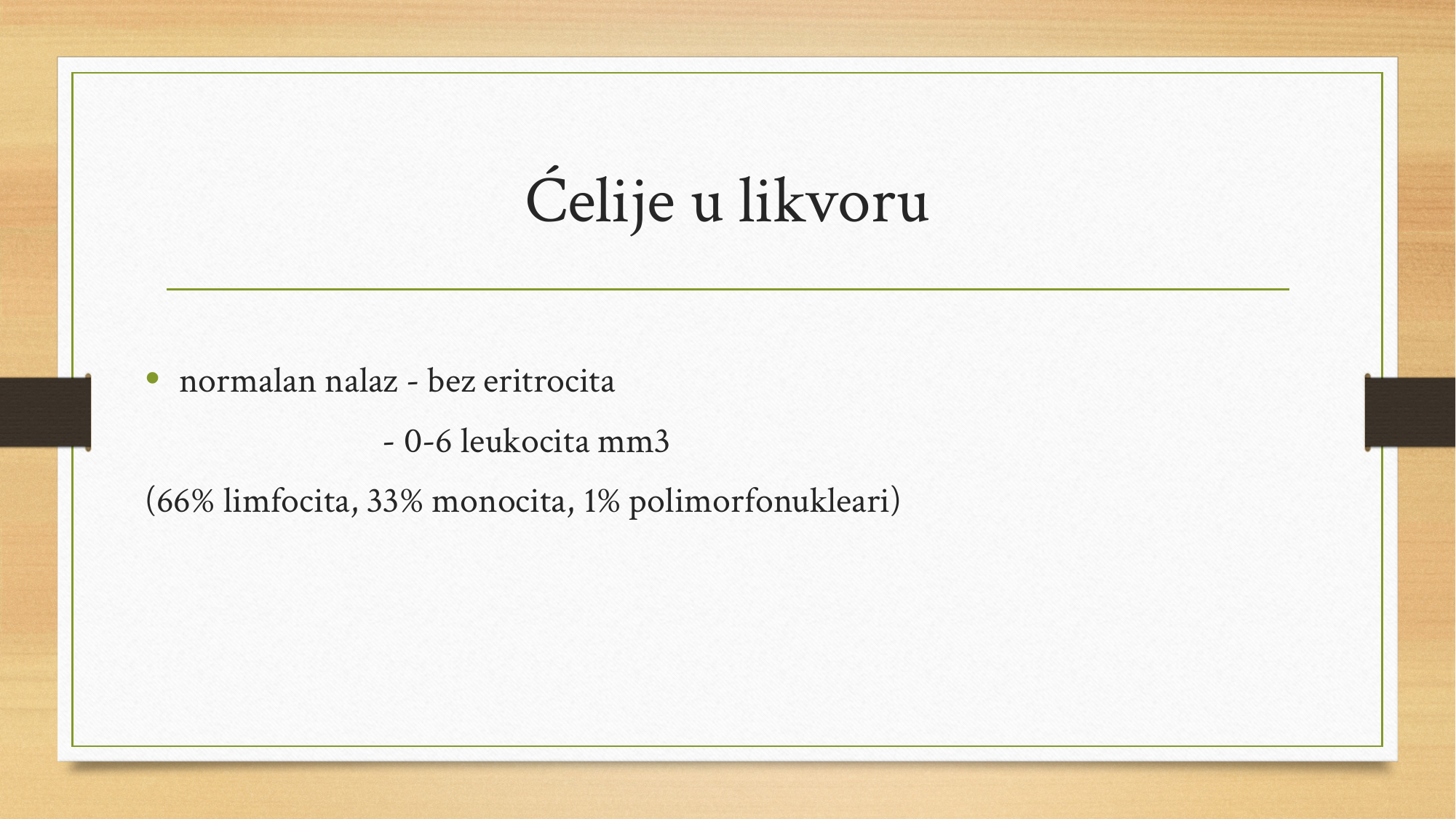

# Ćelije u likvoru
normalan nalaz - bez eritrocita
                             - 0-6 leukocita mm3
(66% limfocita, 33% monocita, 1% polimorfonukleari)